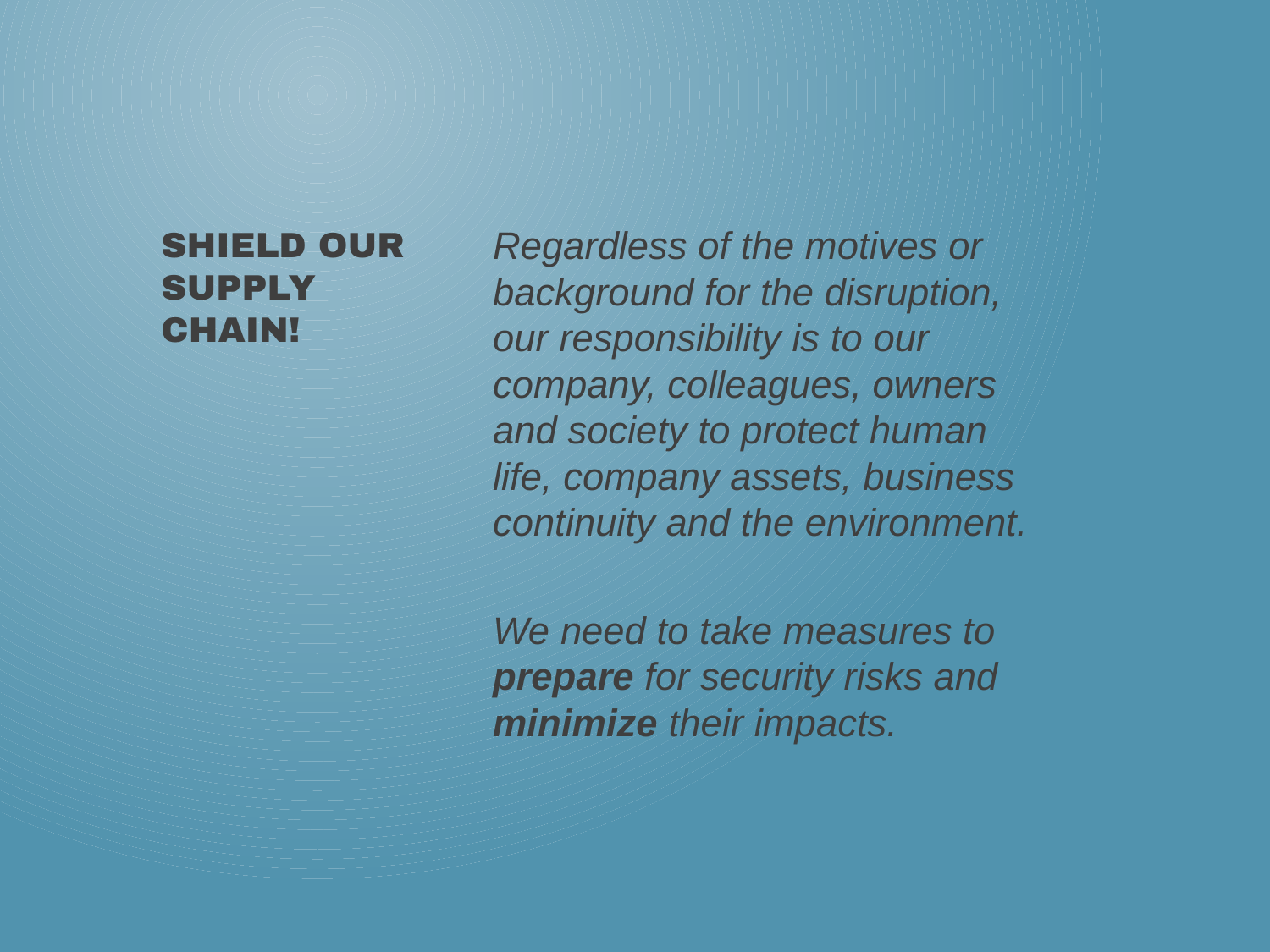

Regardless of the motives or background for the disruption, our responsibility is to our company, colleagues, owners and society to protect human life, company assets, business continuity and the environment.

We need to take measures to prepare for security risks and minimize their impacts.
# Shield our supply chain!